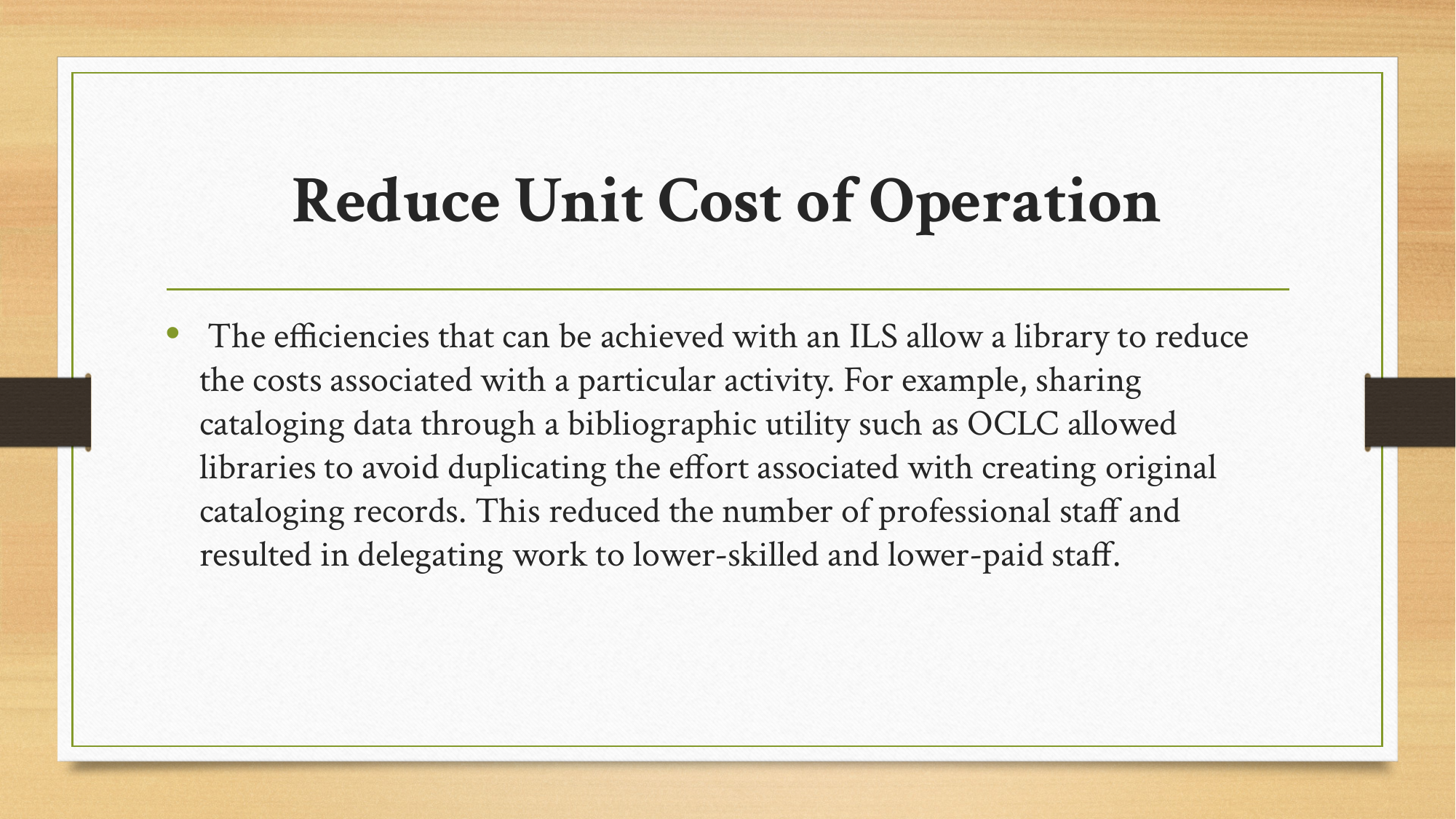

# Reduce Unit Cost of Operation
 The efficiencies that can be achieved with an ILS allow a library to reduce the costs associated with a particular activity. For example, sharing cataloging data through a bibliographic utility such as OCLC allowed libraries to avoid duplicating the effort associated with creating original cataloging records. This reduced the number of professional staff and resulted in delegating work to lower-skilled and lower-paid staff.